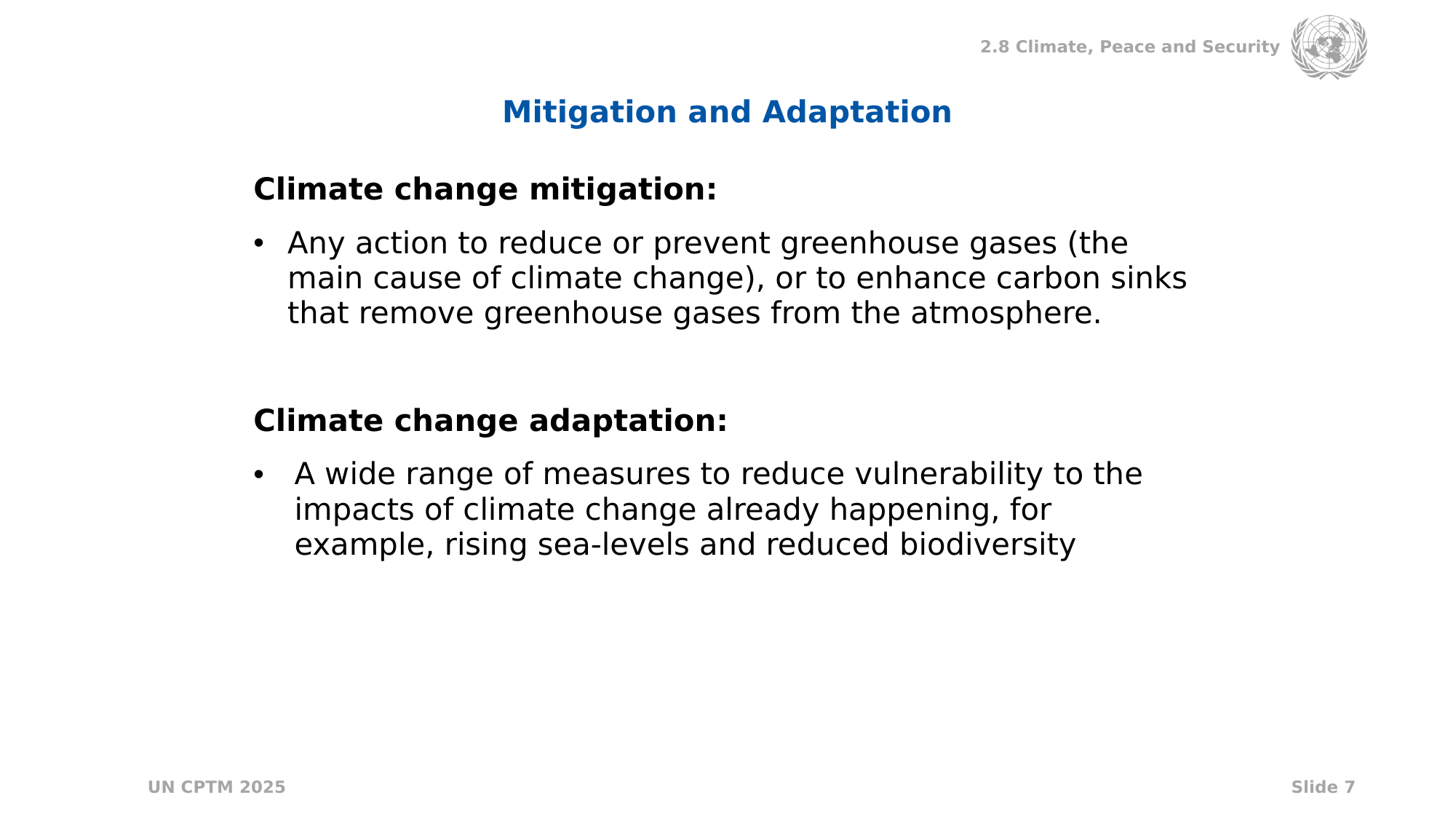

Mitigation and Adaptation
| Climate change mitigation: Any action to reduce or prevent greenhouse gases (the main cause of climate change), or to enhance carbon sinks that remove greenhouse gases from the atmosphere. Climate change adaptation: A wide range of measures to reduce vulnerability to the impacts of climate change already happening, for example, rising sea-levels and reduced biodiversity |
| --- |